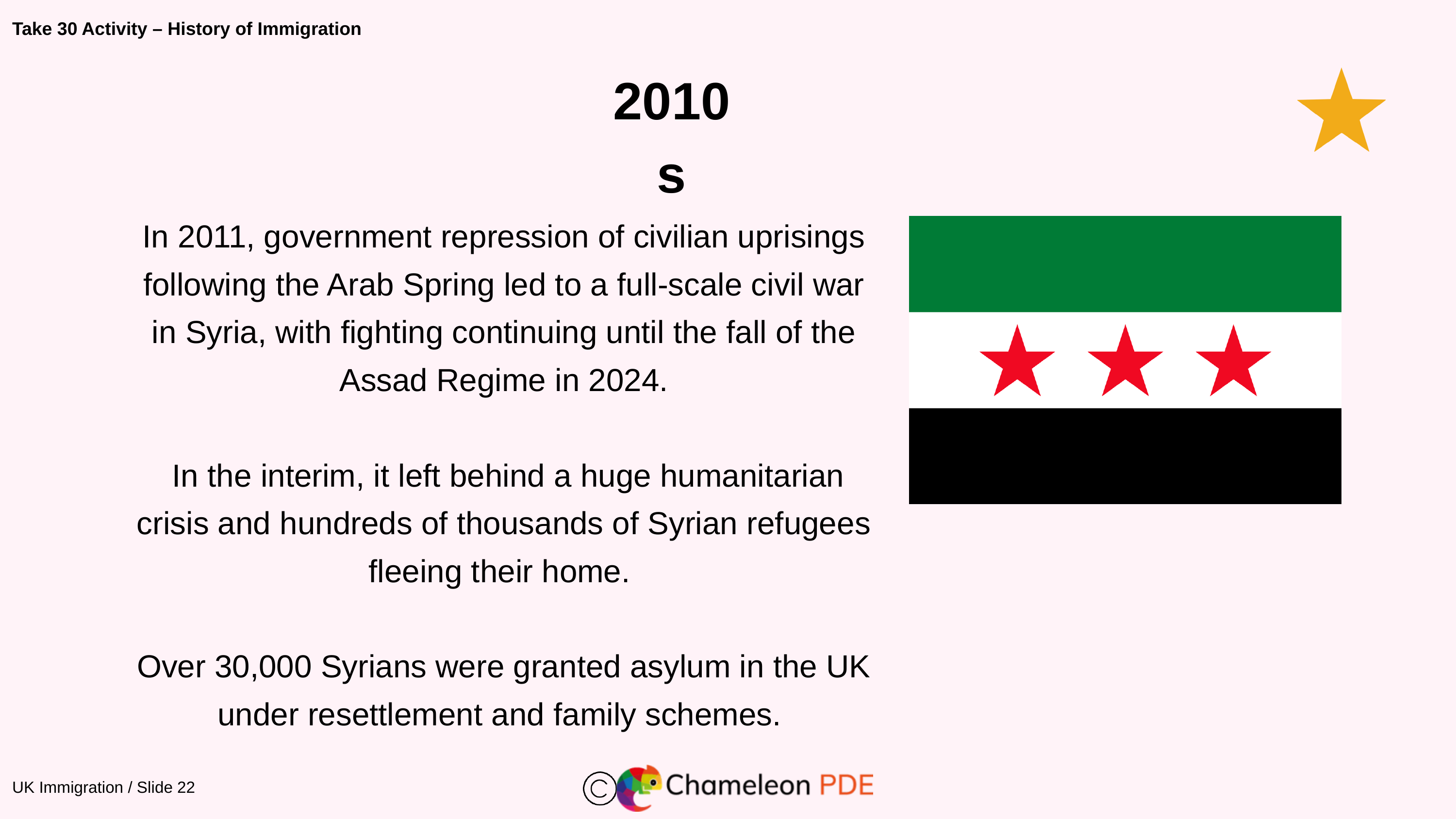

Take 30 Activity – History of Immigration
2010s

In 2011, government repression of civilian uprisings following the Arab Spring led to a full-scale civil war in Syria, with fighting continuing until the fall of the Assad Regime in 2024.

 In the interim, it left behind a huge humanitarian crisis and hundreds of thousands of Syrian refugees fleeing their home.

Over 30,000 Syrians were granted asylum in the UK under resettlement and family schemes.

UK Immigration / Slide 22